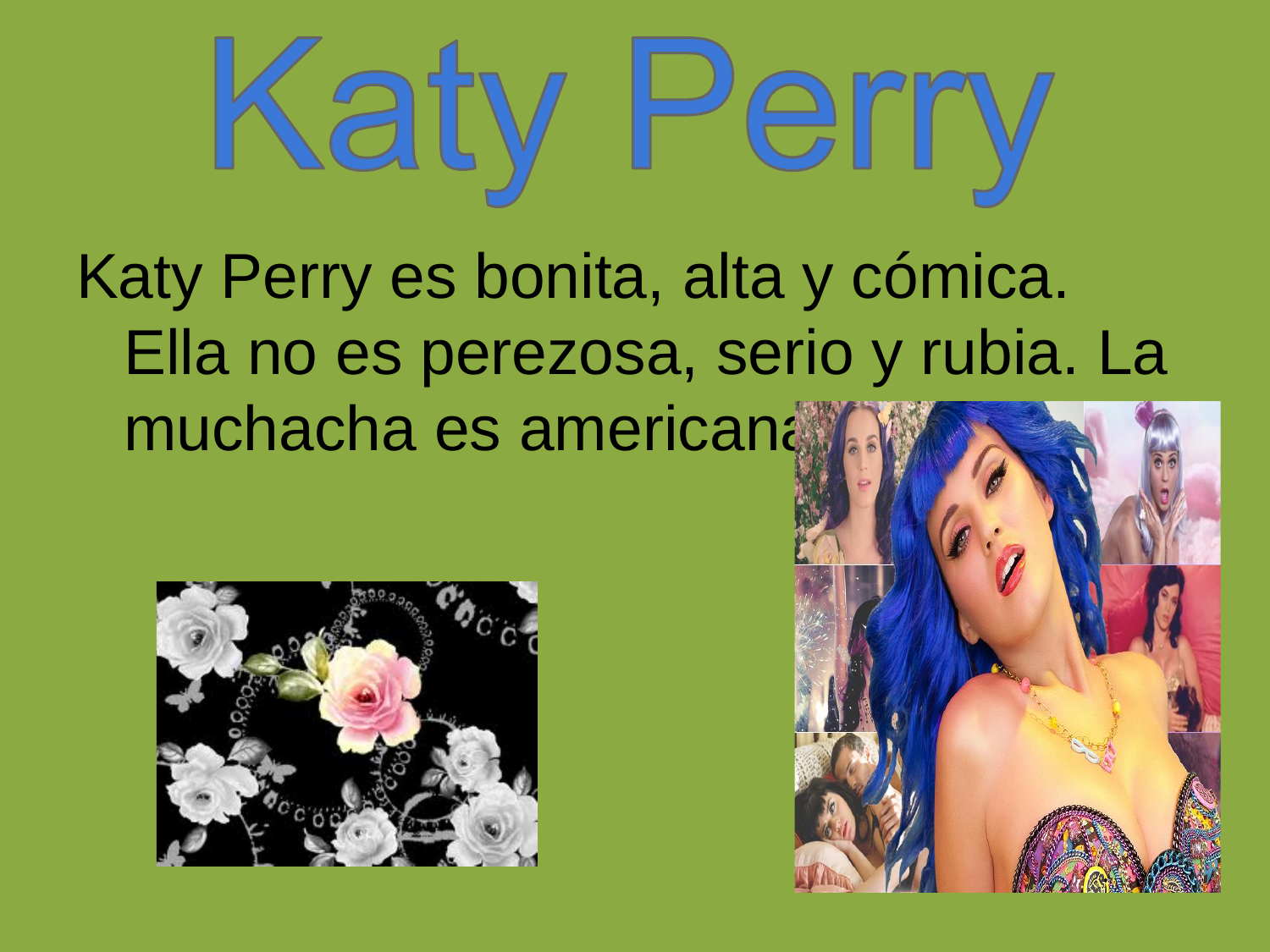

#
Katy Perry es bonita, alta y cómica. Ella no es perezosa, serio y rubia. La muchacha es americana.